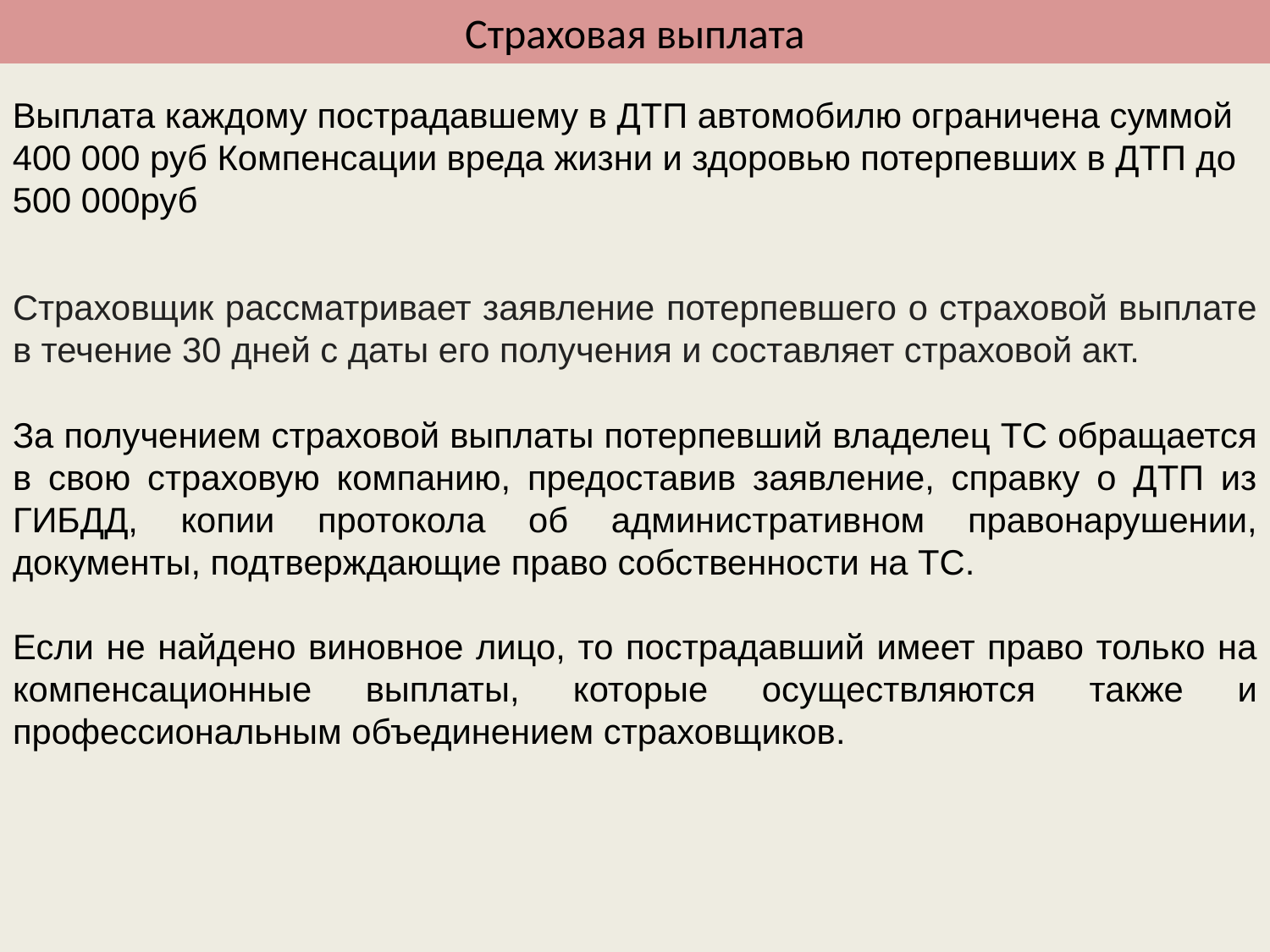

# Страховая выплата
Выплата каждому пострадавшему в ДТП автомобилю ограничена суммой 400 000 руб Компенсации вреда жизни и здоровью потерпевших в ДТП до 500 000руб
Страховщик рассматривает заявление потерпевшего о страховой выплате в течение 30 дней с даты его получения и составляет страховой акт.

За получением страховой выплаты потерпевший владелец ТС обращается в свою страховую компанию, предоставив заявление, справку о ДТП из ГИБДД, копии протокола об административном правонарушении, документы, подтверждающие право собственности на ТС.

Если не найдено виновное лицо, то пострадавший имеет право только на компенсационные выплаты, которые осуществляются также и профессиональным объединением страховщиков.